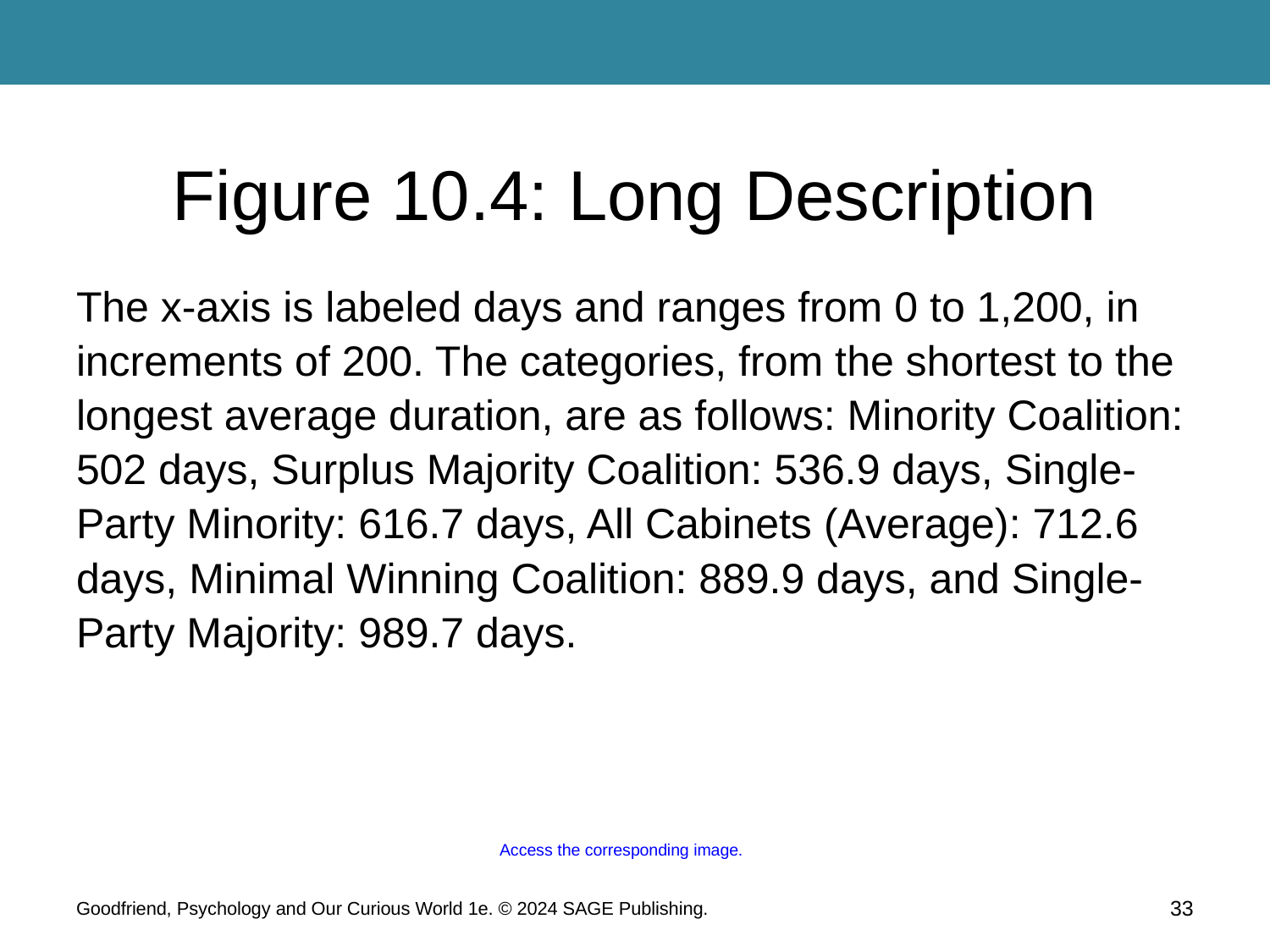

# Figure 10.4: Long Description
The x-axis is labeled days and ranges from 0 to 1,200, in increments of 200. The categories, from the shortest to the longest average duration, are as follows: Minority Coalition: 502 days, Surplus Majority Coalition: 536.9 days, Single-Party Minority: 616.7 days, All Cabinets (Average): 712.6 days, Minimal Winning Coalition: 889.9 days, and Single-Party Majority: 989.7 days.
Access the corresponding image.
33
Goodfriend, Psychology and Our Curious World 1e. © 2024 SAGE Publishing.